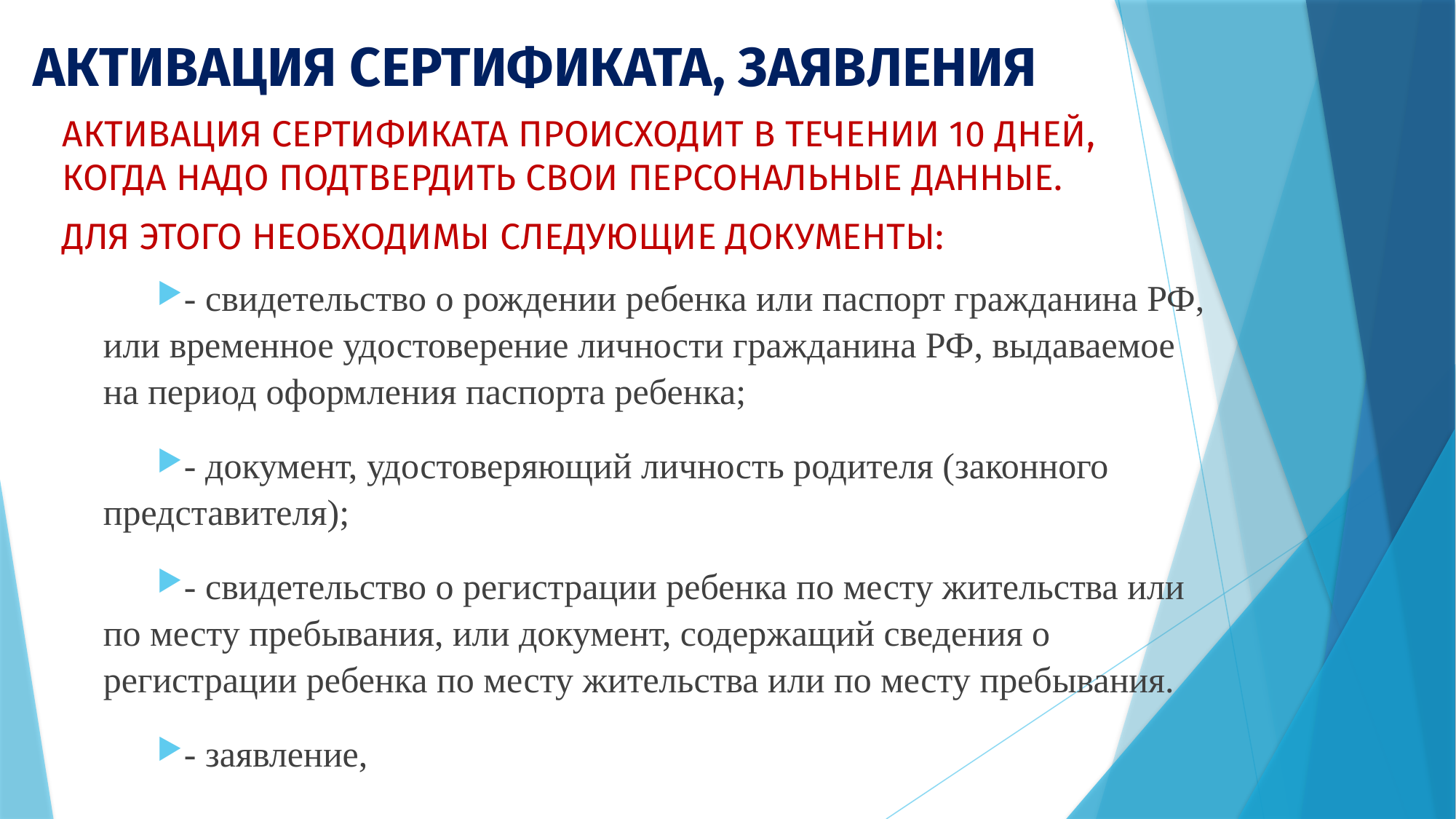

# АКТИВАЦИЯ СЕРТИФИКАТА, ЗАЯВЛЕНИЯ
АКТИВАЦИЯ СЕРТИФИКАТА ПРОИСХОДИТ В ТЕЧЕНИИ 10 ДНЕЙ, КОГДА НАДО ПОДТВЕРДИТЬ СВОИ ПЕРСОНАЛЬНЫЕ ДАННЫЕ.
ДЛЯ ЭТОГО НЕОБХОДИМЫ СЛЕДУЮЩИЕ ДОКУМЕНТЫ:
- свидетельство о рождении ребенка или паспорт гражданина РФ, или временное удостоверение личности гражданина РФ, выдаваемое на период оформления паспорта ребенка;
- документ, удостоверяющий личность родителя (законного представителя);
- свидетельство о регистрации ребенка по месту жительства или по месту пребывания, или документ, содержащий сведения о регистрации ребенка по месту жительства или по месту пребывания.
- заявление,